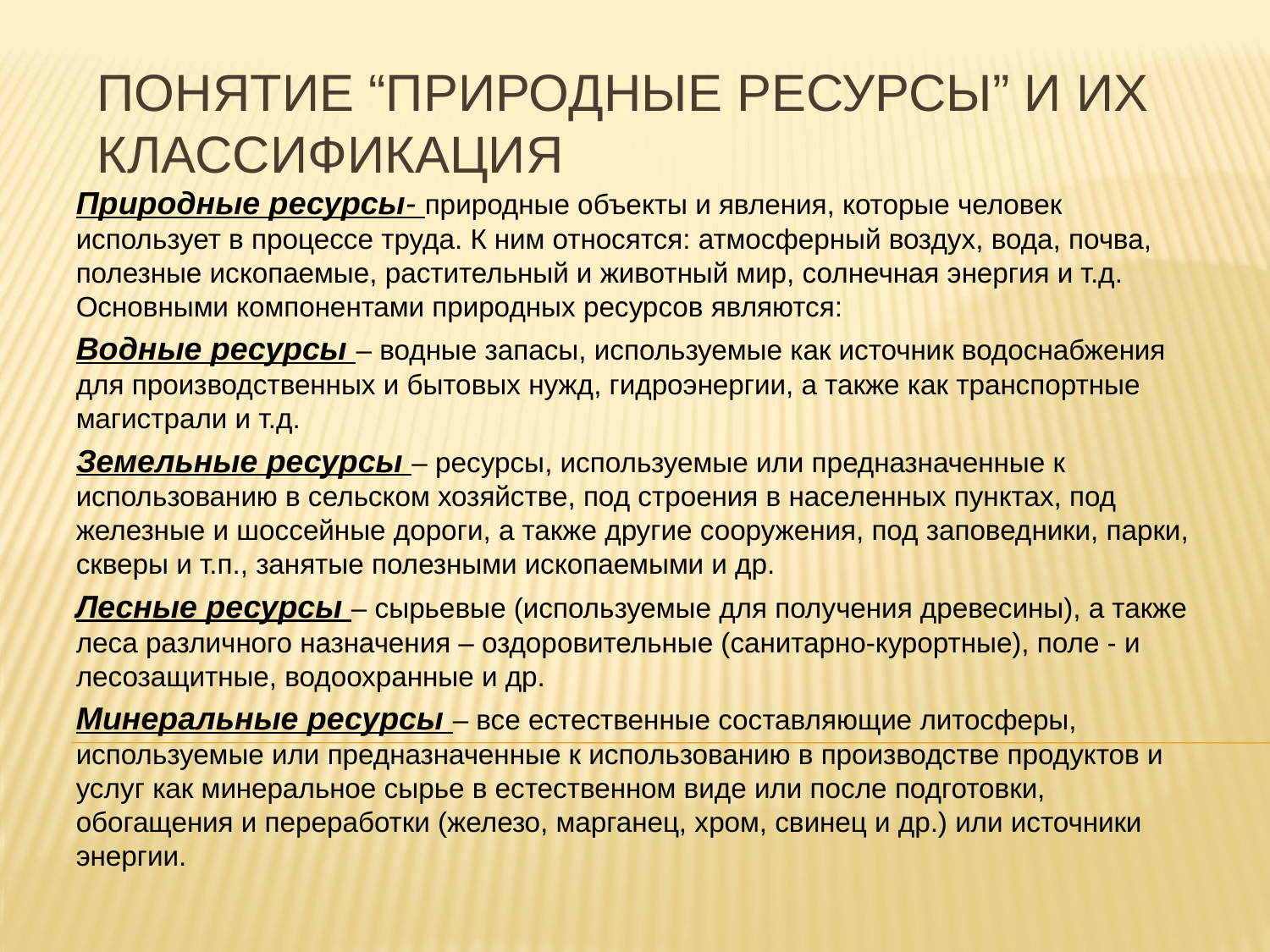

# Понятие “природные ресурсы” и их классификация
Природные ресурсы- природные объекты и явления, которые человек использует в процессе труда. К ним относятся: атмосферный воздух, вода, почва, полезные ископаемые, растительный и животный мир, солнечная энергия и т.д. Основными компонентами природных ресурсов являются:
Водные ресурсы – водные запасы, используемые как источник водоснабжения для производственных и бытовых нужд, гидроэнергии, а также как транспортные магистрали и т.д.
Земельные ресурсы – ресурсы, используемые или предназначенные к использованию в сельском хозяйстве, под строения в населенных пунктах, под железные и шоссейные дороги, а также другие сооружения, под заповедники, парки, скверы и т.п., занятые полезными ископаемыми и др.
Лесные ресурсы – сырьевые (используемые для получения древесины), а также леса различного назначения – оздоровительные (санитарно-курортные), поле - и лесозащитные, водоохранные и др.
Минеральные ресурсы – все естественные составляющие литосферы, используемые или предназначенные к использованию в производстве продуктов и услуг как минеральное сырье в естественном виде или после подготовки, обогащения и переработки (железо, марганец, хром, свинец и др.) или источники энергии.